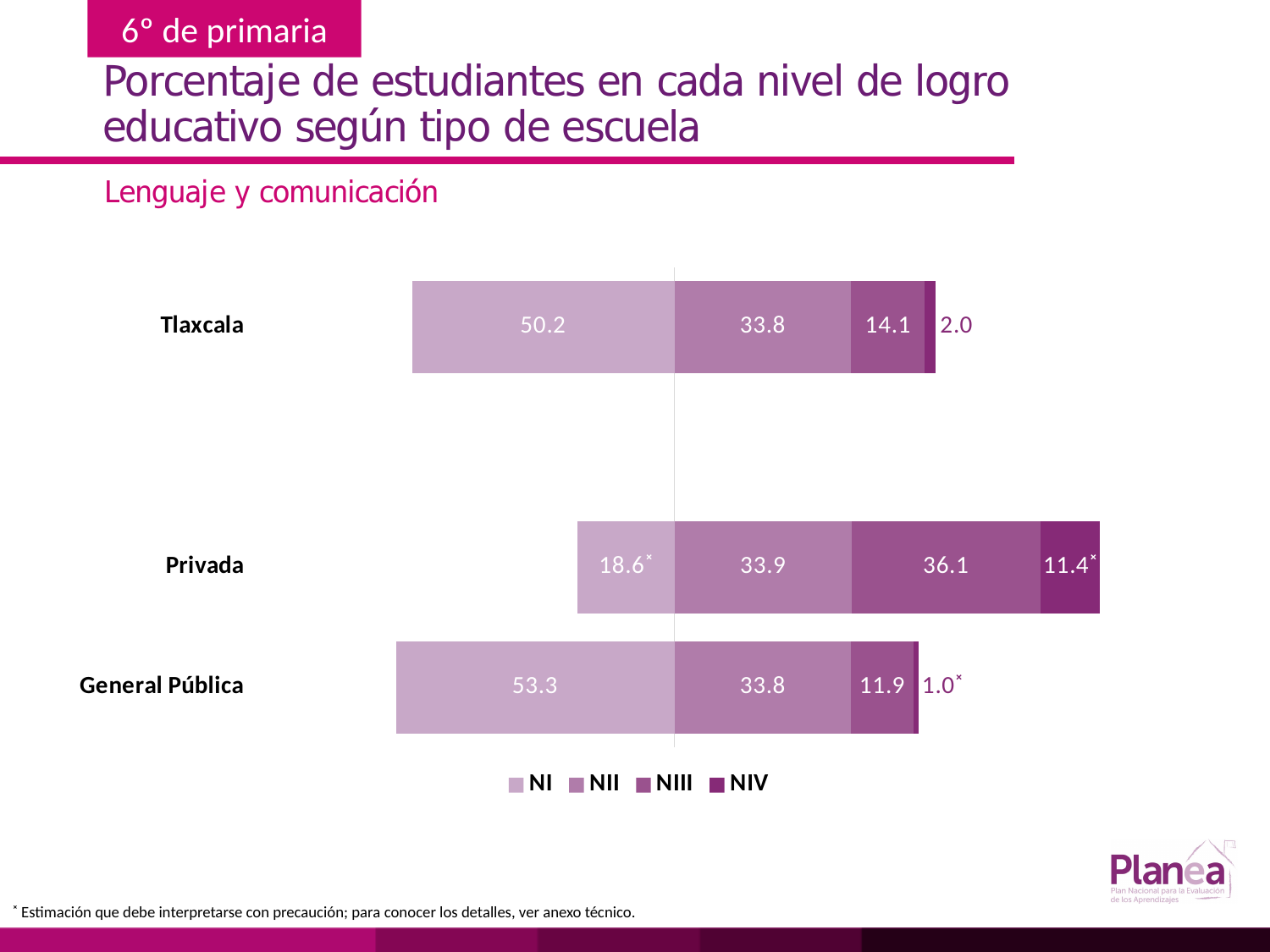

# Porcentaje de estudiantes en cada nivel de logro educativo según tipo de escuela

Lenguaje y comunicación

### Chart

| Category |  |  |  |  |
|---|---|---|---|---|
| General Pública | -53.3 | 33.8 | 11.9 | 1.0 |
| Privada | -18.6 | 33.9 | 36.1 | 11.4 |
|  | None | None | None | None |
| Tlaxcala | -50.2 | 33.8 | 14.1 | 2.0 |
˟ Estimación que debe interpretarse con precaución; para conocer los detalles, ver anexo técnico.